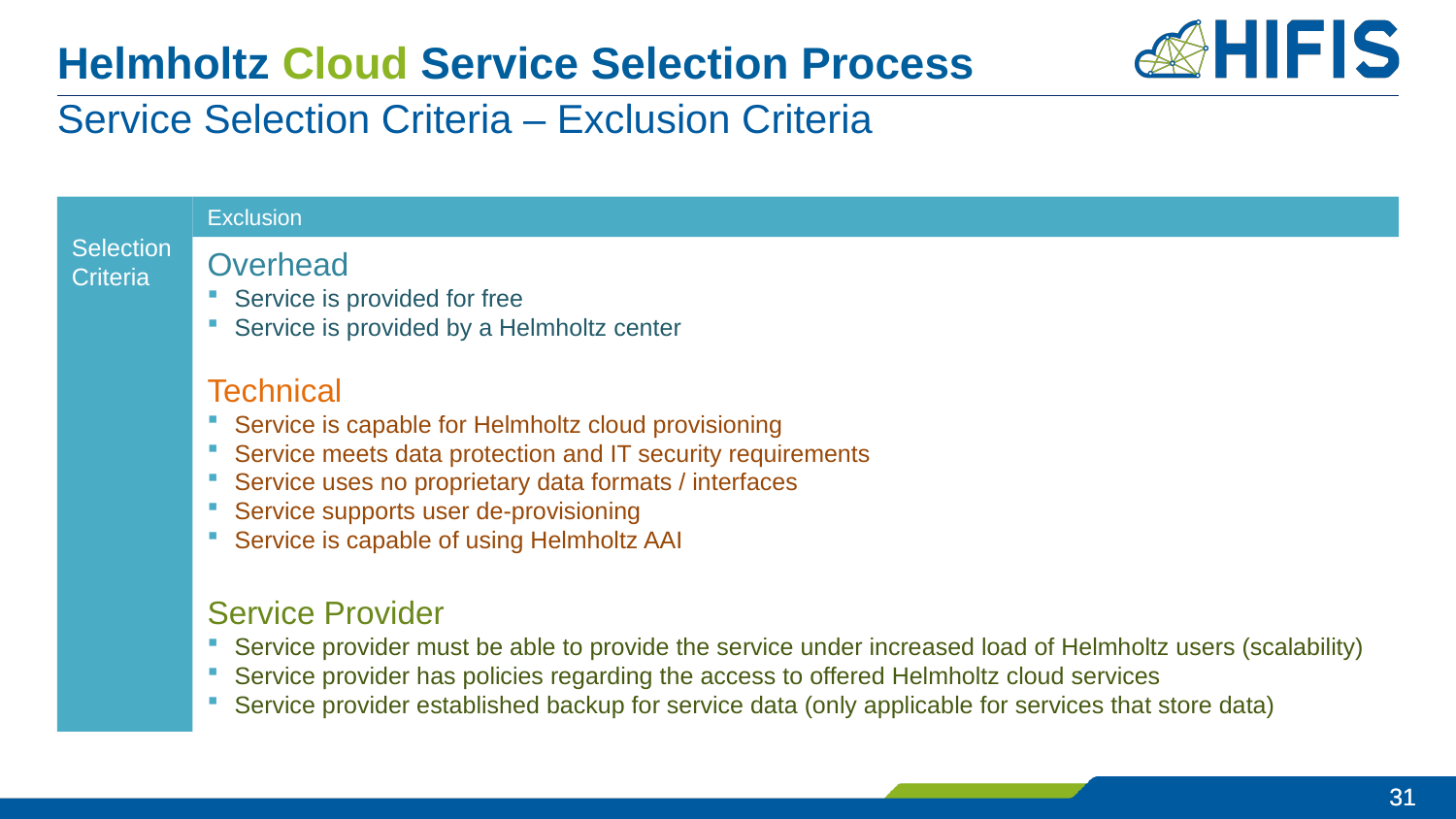

# Helmholtz Cloud Service Selection Process
Service Selection Criteria – Exclusion Criteria

Selection Criteria
Exclusion
Overhead
Service is provided for free
Service is provided by a Helmholtz center

Technical
Service is capable for Helmholtz cloud provisioning
Service meets data protection and IT security requirements
Service uses no proprietary data formats / interfaces
Service supports user de-provisioning
Service is capable of using Helmholtz AAI

Service Provider
Service provider must be able to provide the service under increased load of Helmholtz users (scalability)
Service provider has policies regarding the access to offered Helmholtz cloud services
Service provider established backup for service data (only applicable for services that store data)
Service is provided for free
31